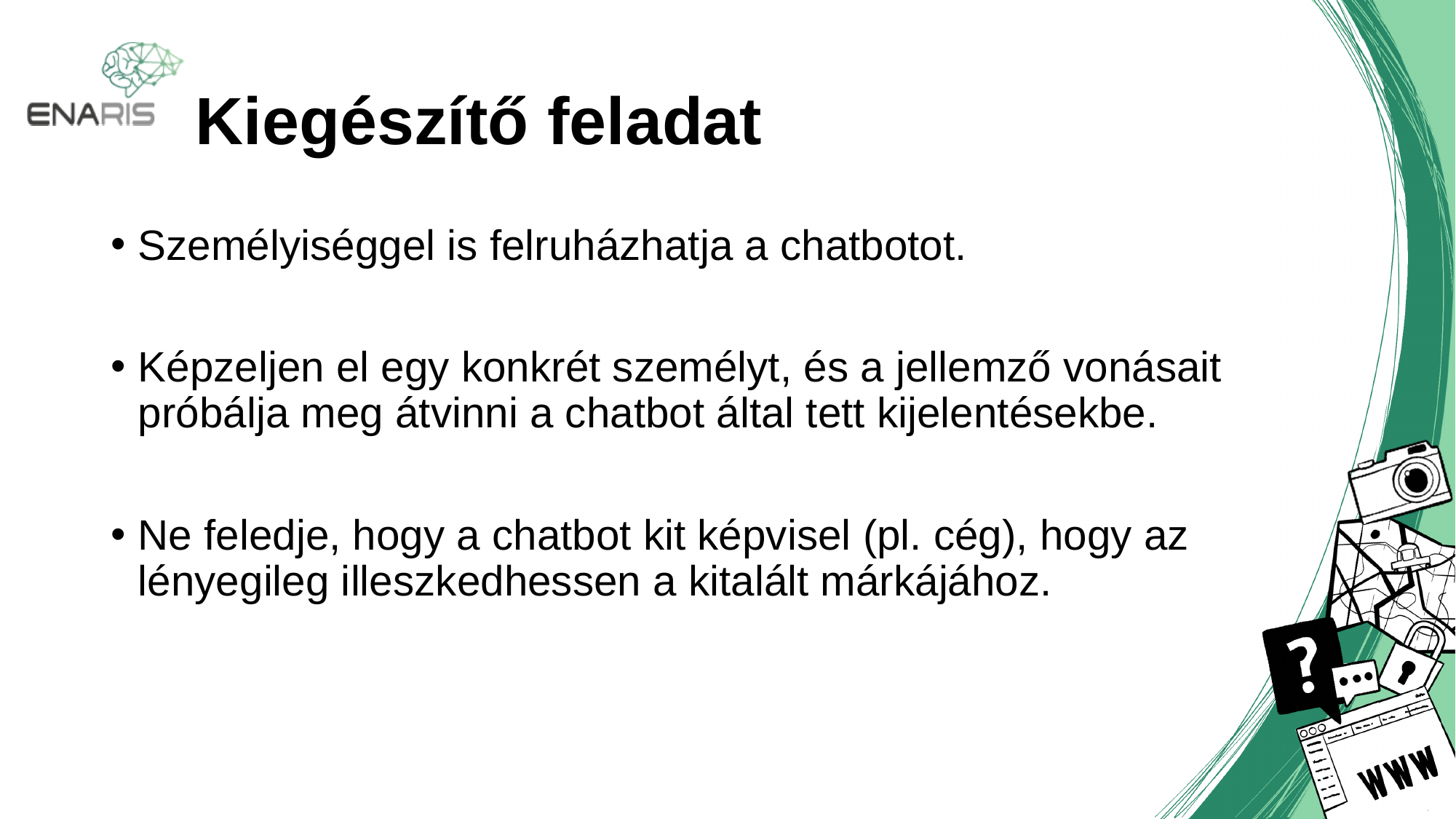

# Kiegészítő feladat
Személyiséggel is felruházhatja a chatbotot.

Képzeljen el egy konkrét személyt, és a jellemző vonásait próbálja meg átvinni a chatbot által tett kijelentésekbe.

Ne feledje, hogy a chatbot kit képvisel (pl. cég), hogy az lényegileg illeszkedhessen a kitalált márkájához.